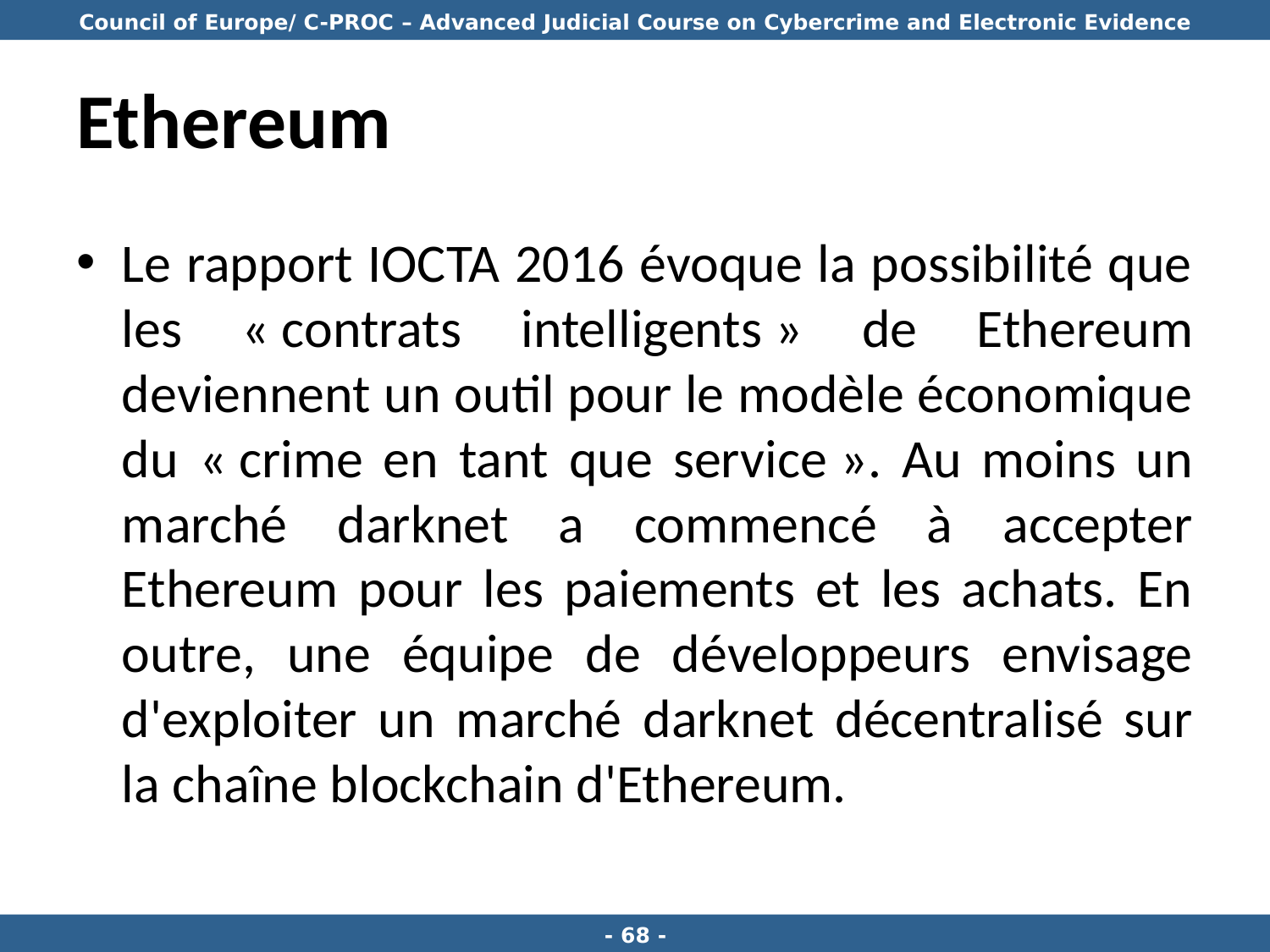

# Ethereum
Le rapport IOCTA 2016 évoque la possibilité que les « contrats intelligents » de Ethereum deviennent un outil pour le modèle économique du « crime en tant que service ». Au moins un marché darknet a commencé à accepter Ethereum pour les paiements et les achats. En outre, une équipe de développeurs envisage d'exploiter un marché darknet décentralisé sur la chaîne blockchain d'Ethereum.